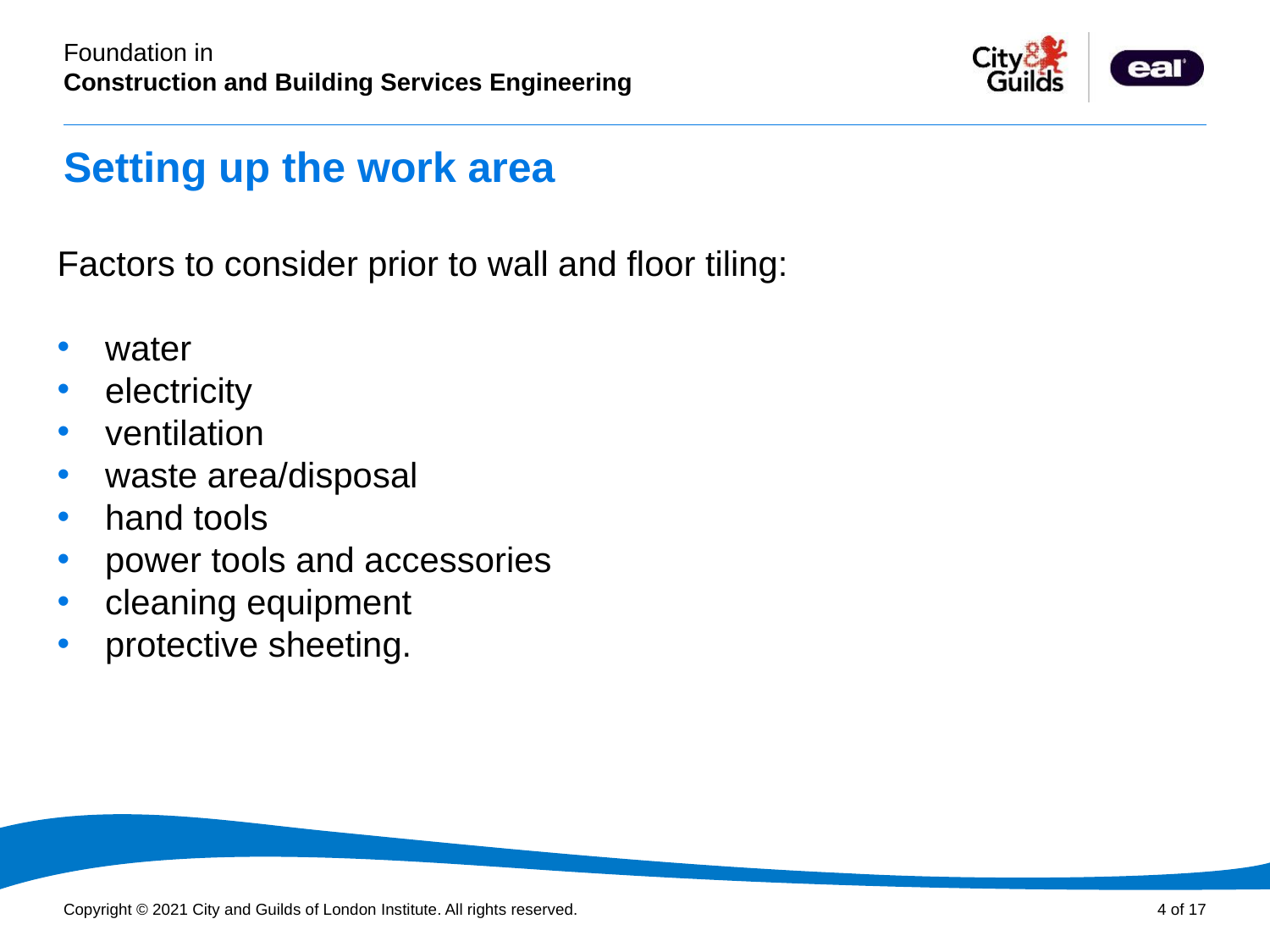

# Setting up the work area
Factors to consider prior to wall and floor tiling:

water
electricity
ventilation
waste area/disposal
hand tools
power tools and accessories
cleaning equipment
protective sheeting.